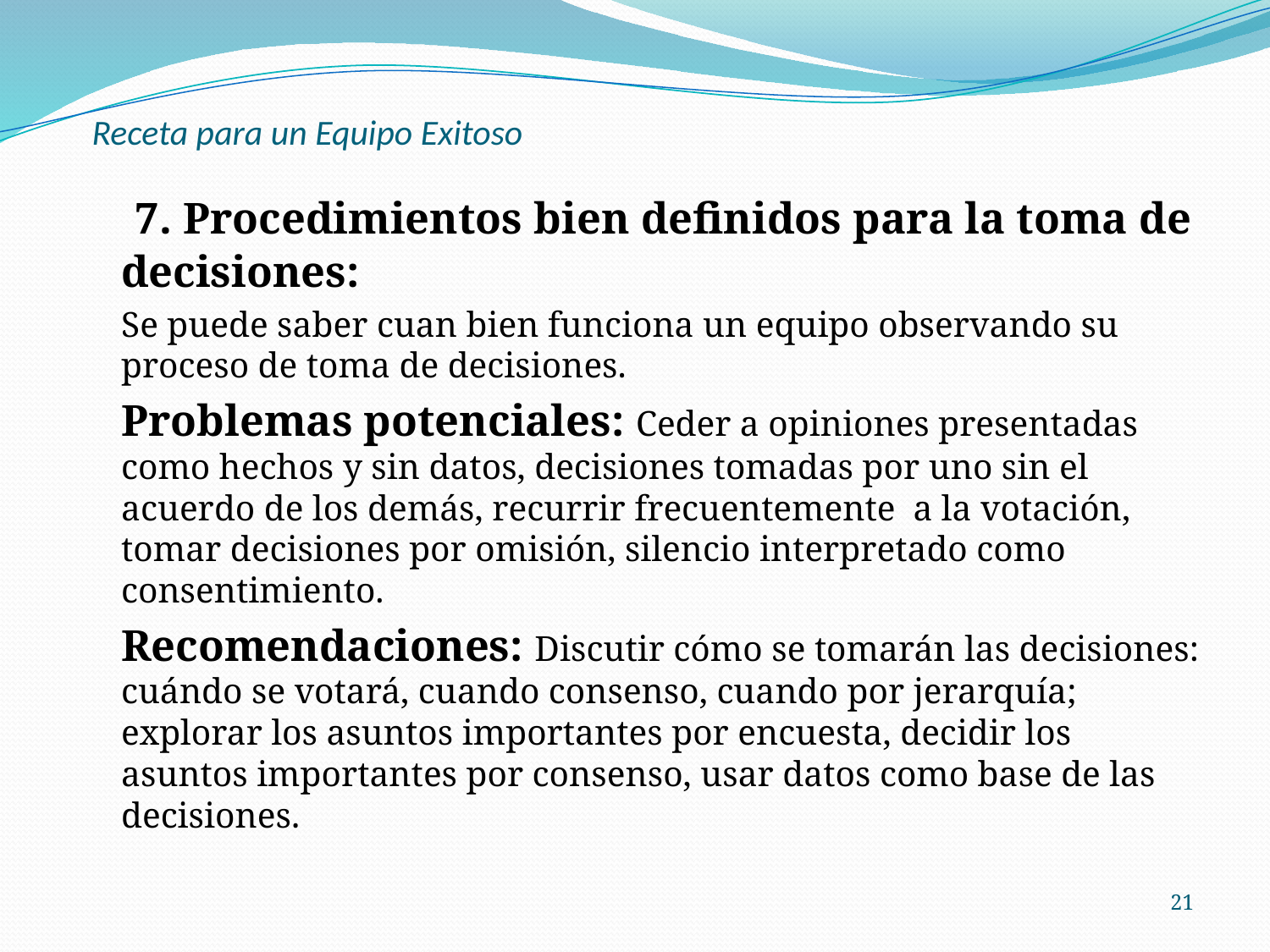

# Receta para un Equipo Exitoso

 7. Procedimientos bien definidos para la toma de decisiones:
Se puede saber cuan bien funciona un equipo observando su proceso de toma de decisiones.
Problemas potenciales: Ceder a opiniones presentadas como hechos y sin datos, decisiones tomadas por uno sin el acuerdo de los demás, recurrir frecuentemente  a la votación, tomar decisiones por omisión, silencio interpretado como consentimiento.
Recomendaciones: Discutir cómo se tomarán las decisiones: cuándo se votará, cuando consenso, cuando por jerarquía; explorar los asuntos importantes por encuesta, decidir los asuntos importantes por consenso, usar datos como base de las decisiones.

21